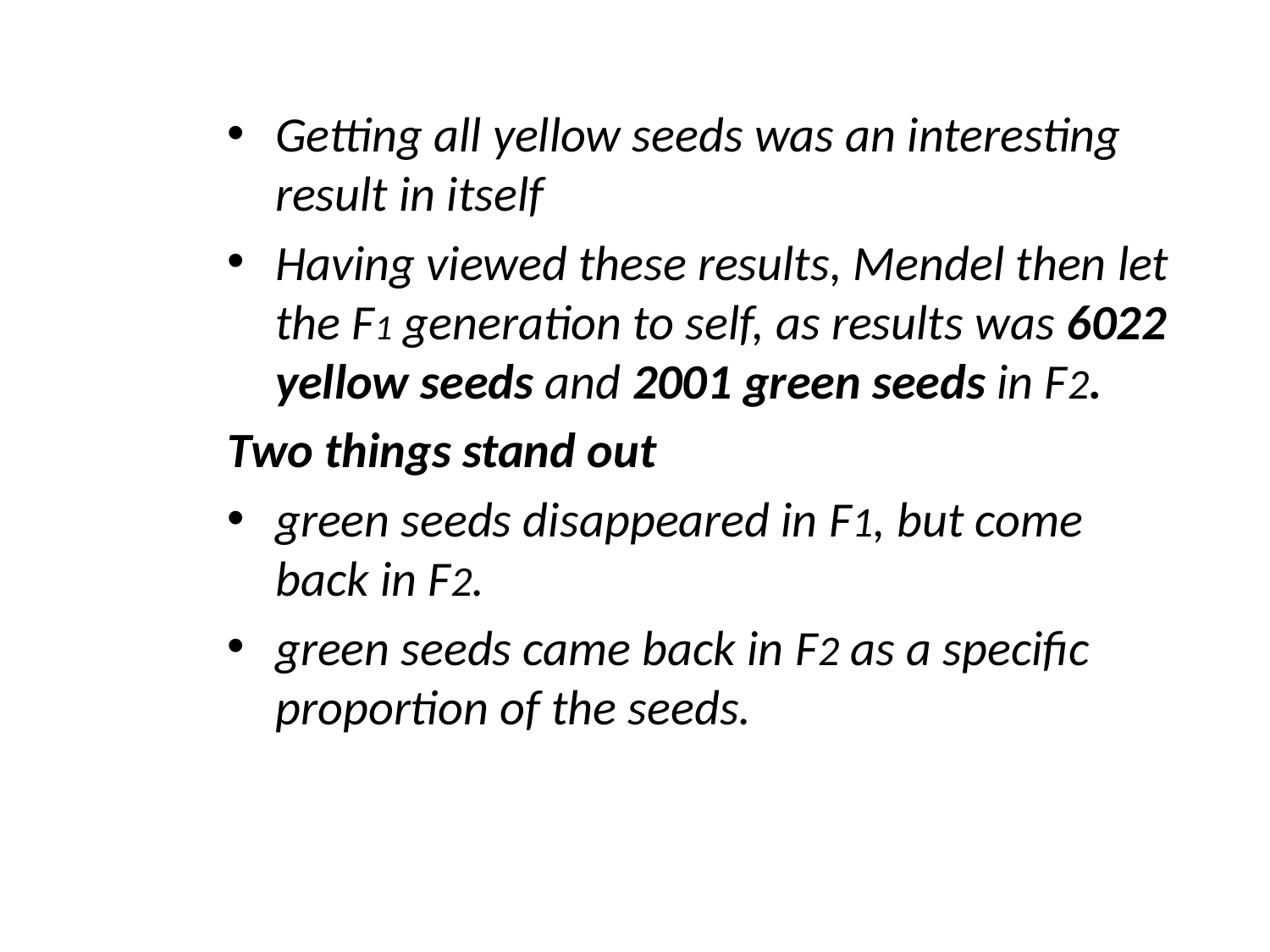

Getting all yellow seeds was an interesting result in itself
Having viewed these results, Mendel then let the F1 generation to self, as results was 6022 yellow seeds and 2001 green seeds in F2.
Two things stand out
green seeds disappeared in F1, but come back in F2.
green seeds came back in F2 as a specific proportion of the seeds.